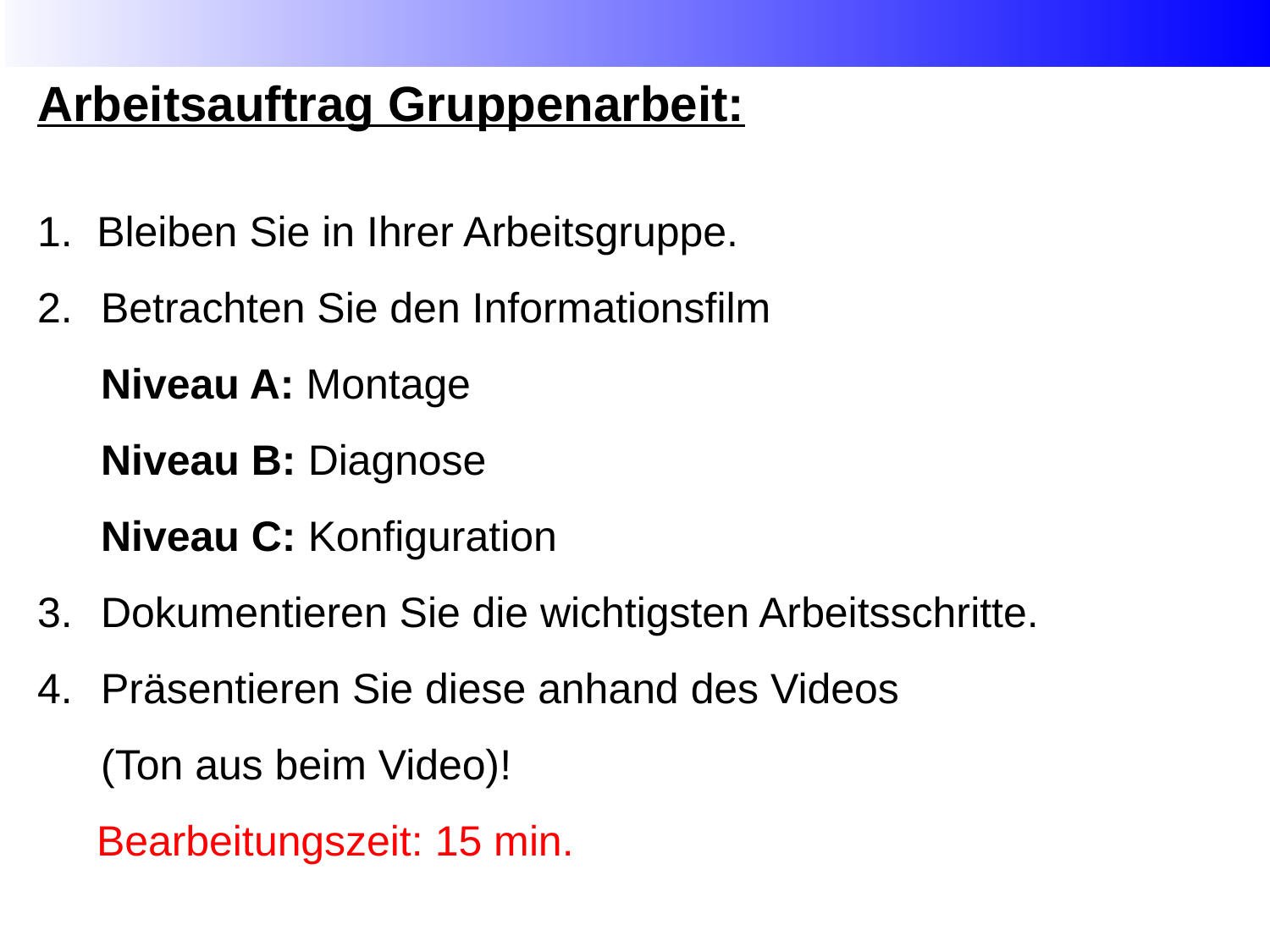

Arbeitsauftrag Gruppenarbeit:

 Bleiben Sie in Ihrer Arbeitsgruppe.
Betrachten Sie den Informationsfilm
Niveau A: Montage
Niveau B: Diagnose
Niveau C: Konfiguration
Dokumentieren Sie die wichtigsten Arbeitsschritte.
Präsentieren Sie diese anhand des Videos                  (Ton aus beim Video)!
     Bearbeitungszeit: 15 min.